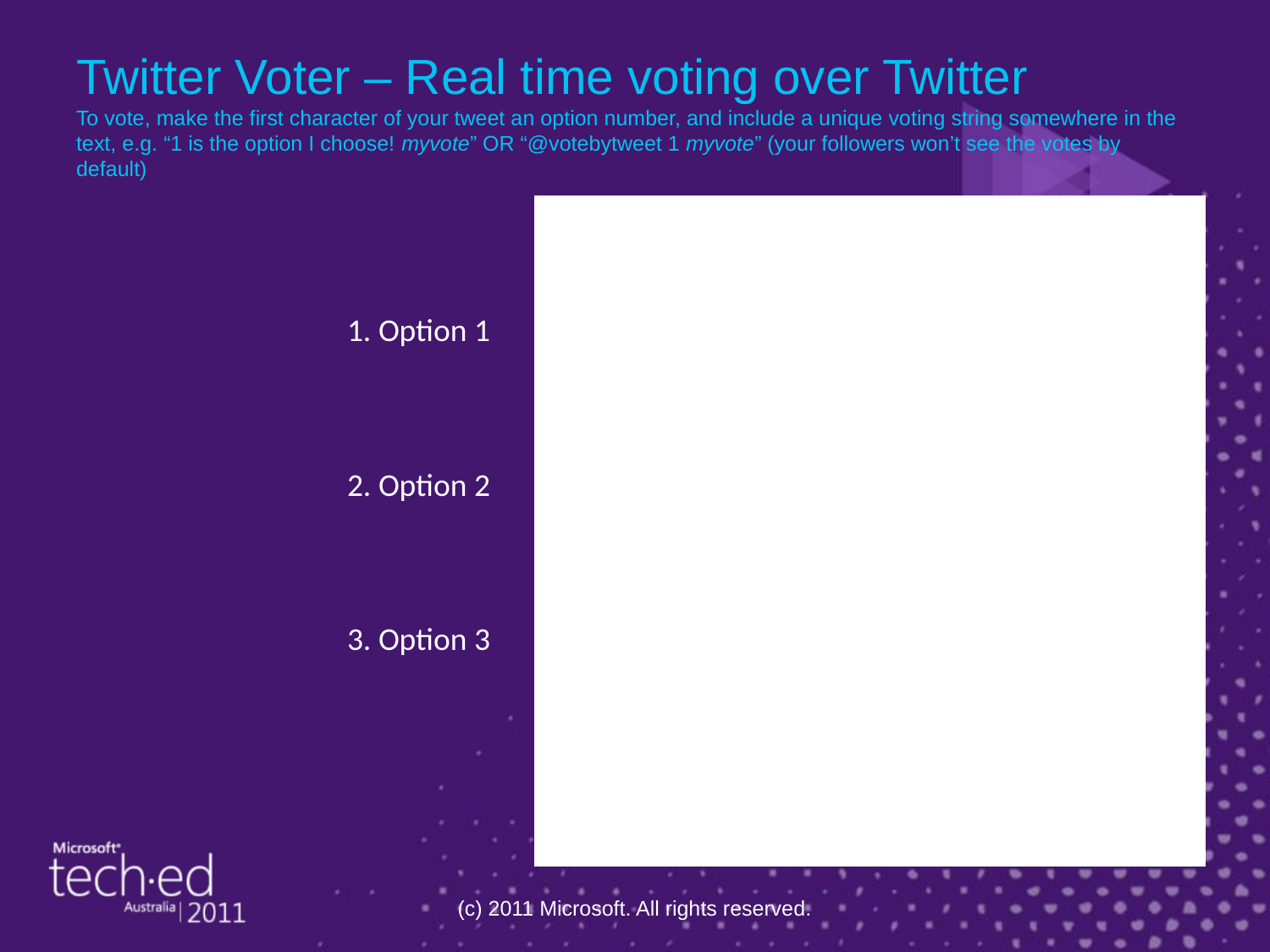

# Twitter Voter – Real time voting over Twitter To vote, make the first character of your tweet an option number, and include a unique voting string somewhere in the text, e.g. “1 is the option I choose! myvote” OR “@votebytweet 1 myvote” (your followers won’t see the votes by default)
| 1. Option 1 |
| --- |
| 2. Option 2 |
| 3. Option 3 |
(c) 2011 Microsoft. All rights reserved.